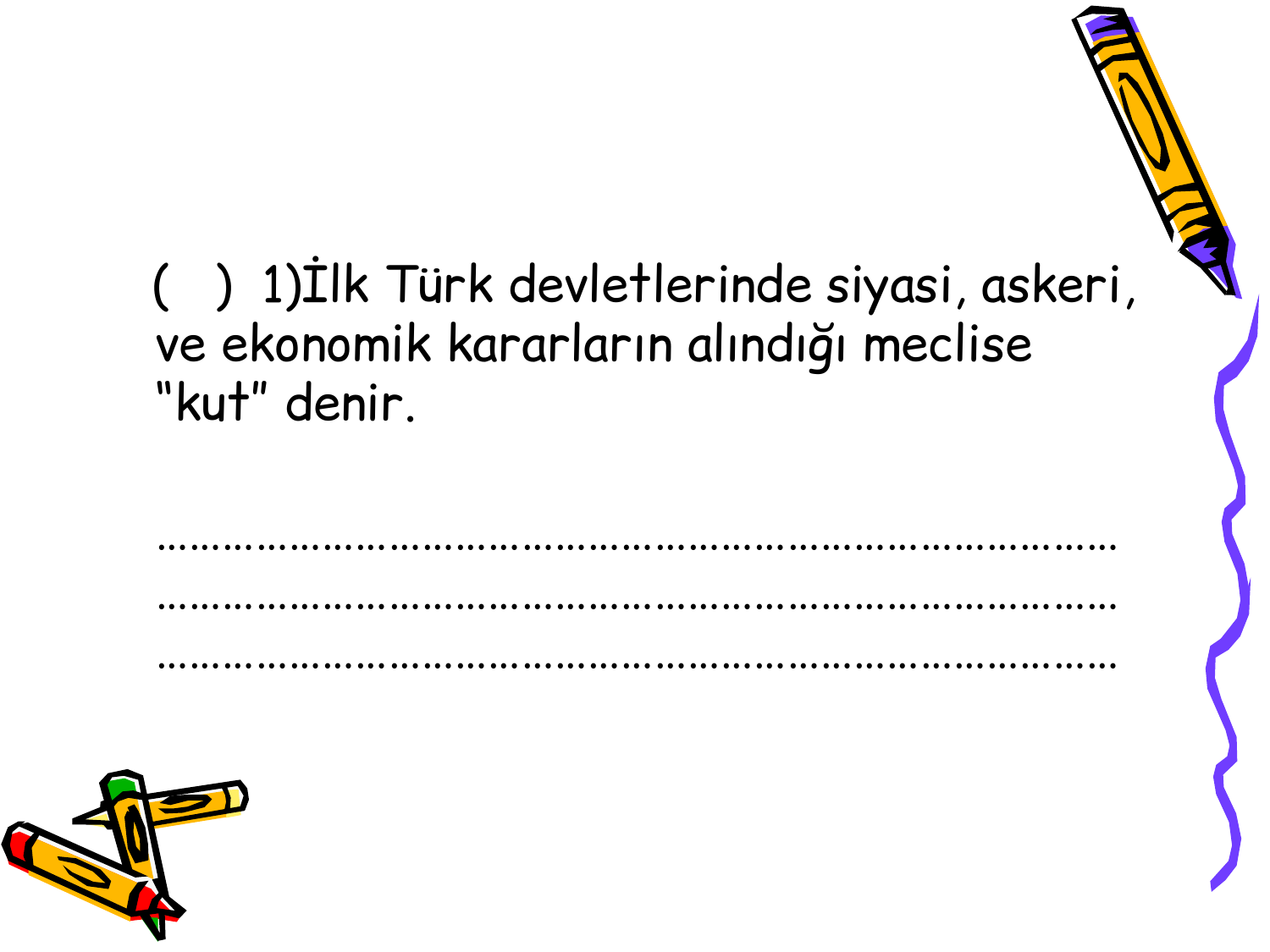

(   )  1)İlk Türk devletlerinde siyasi, askeri, ve ekonomik kararların alındığı meclise “kut” denir.
 ………………………………………………………………………………………………………………………………………………………………………………………………………………………………………